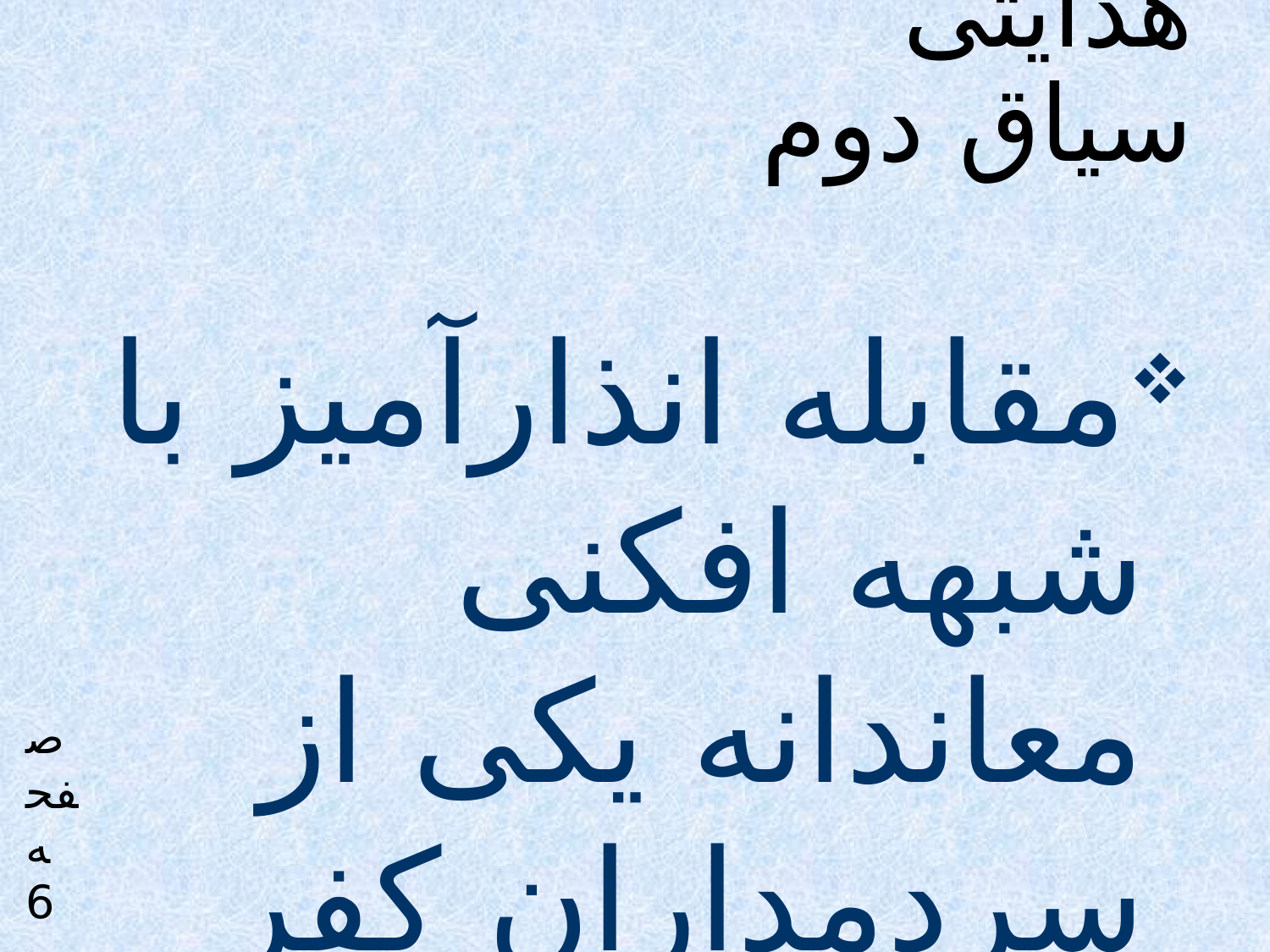

# جهت هدایتی سیاق دوم
مقابله انذارآمیز با شبهه افکنی معاندانه یکی از سردمداران کفر علیه قرآن منذر
از طریق تهدید شدید او به عذاب بسیار سوزاننده و پاسخ به اتهامات و شبهاتش
صفحه 6